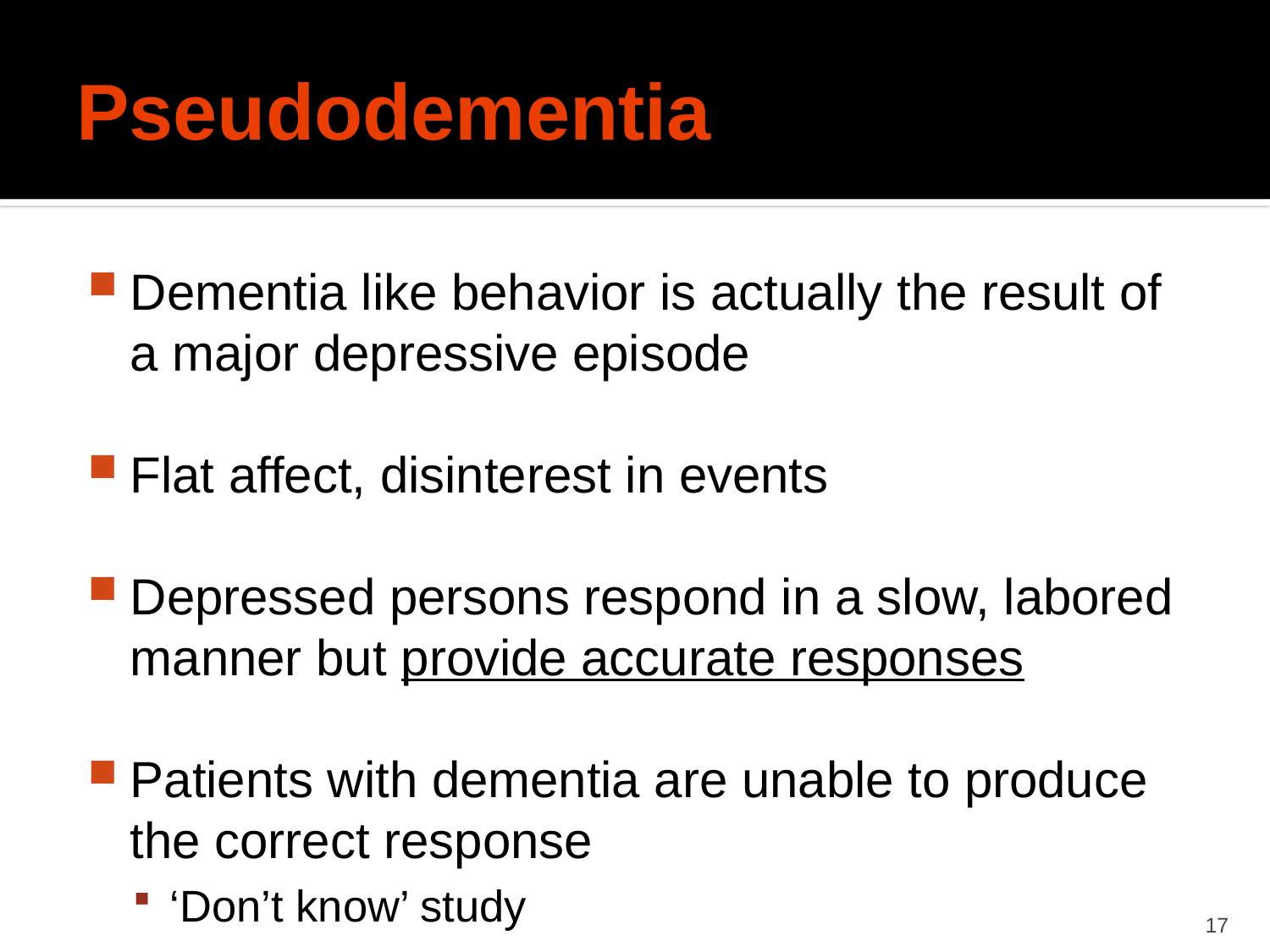

# Pseudodementia
Dementia like behavior is actually the result of a major depressive episode

Flat affect, disinterest in events

Depressed persons respond in a slow, labored manner but provide accurate responses

Patients with dementia are unable to produce the correct response
‘Don’t know’ study
17